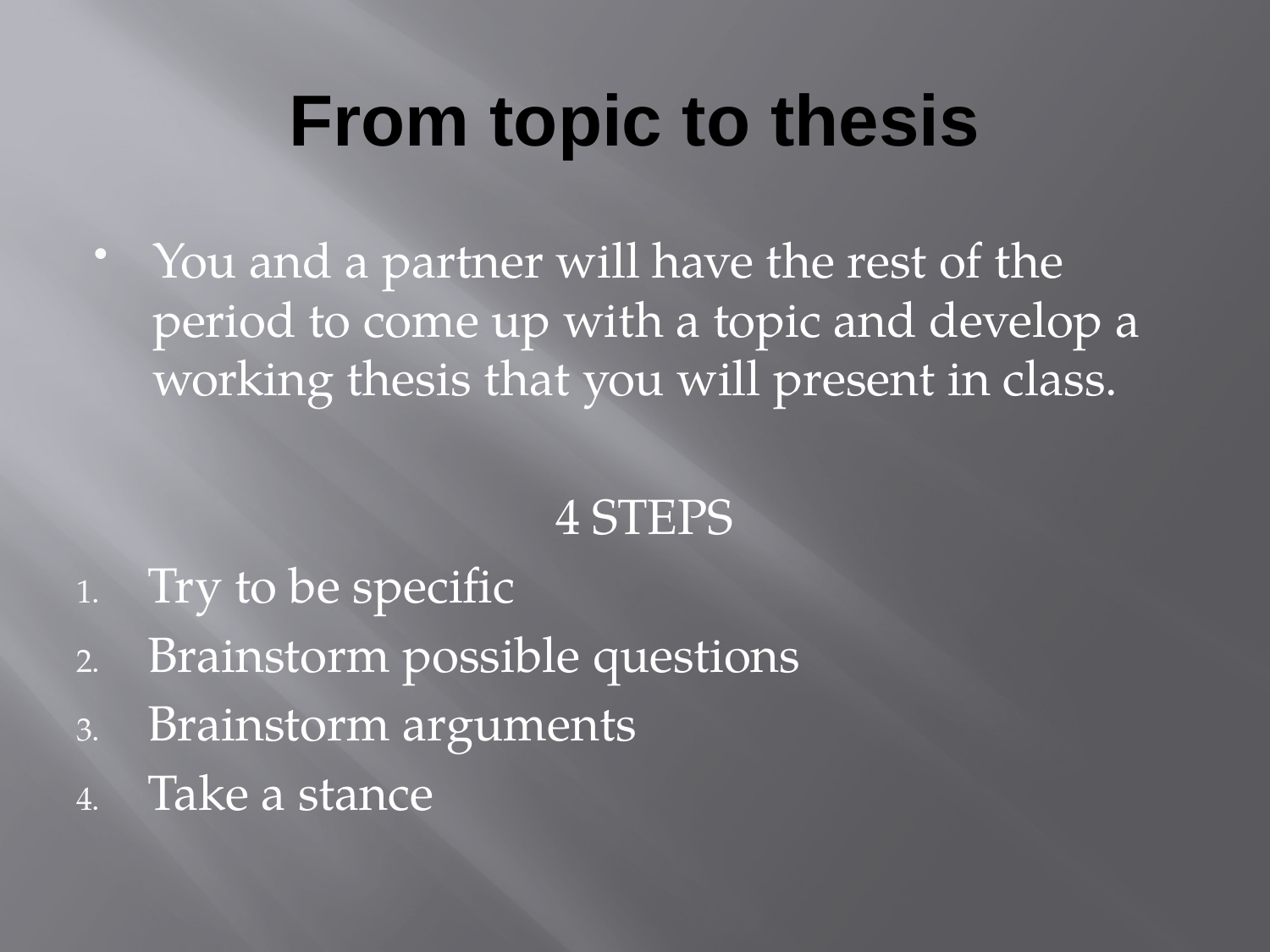

# From topic to thesis
You and a partner will have the rest of the period to come up with a topic and develop a working thesis that you will present in class.

4 STEPS
Try to be specific
Brainstorm possible questions
Brainstorm arguments
Take a stance